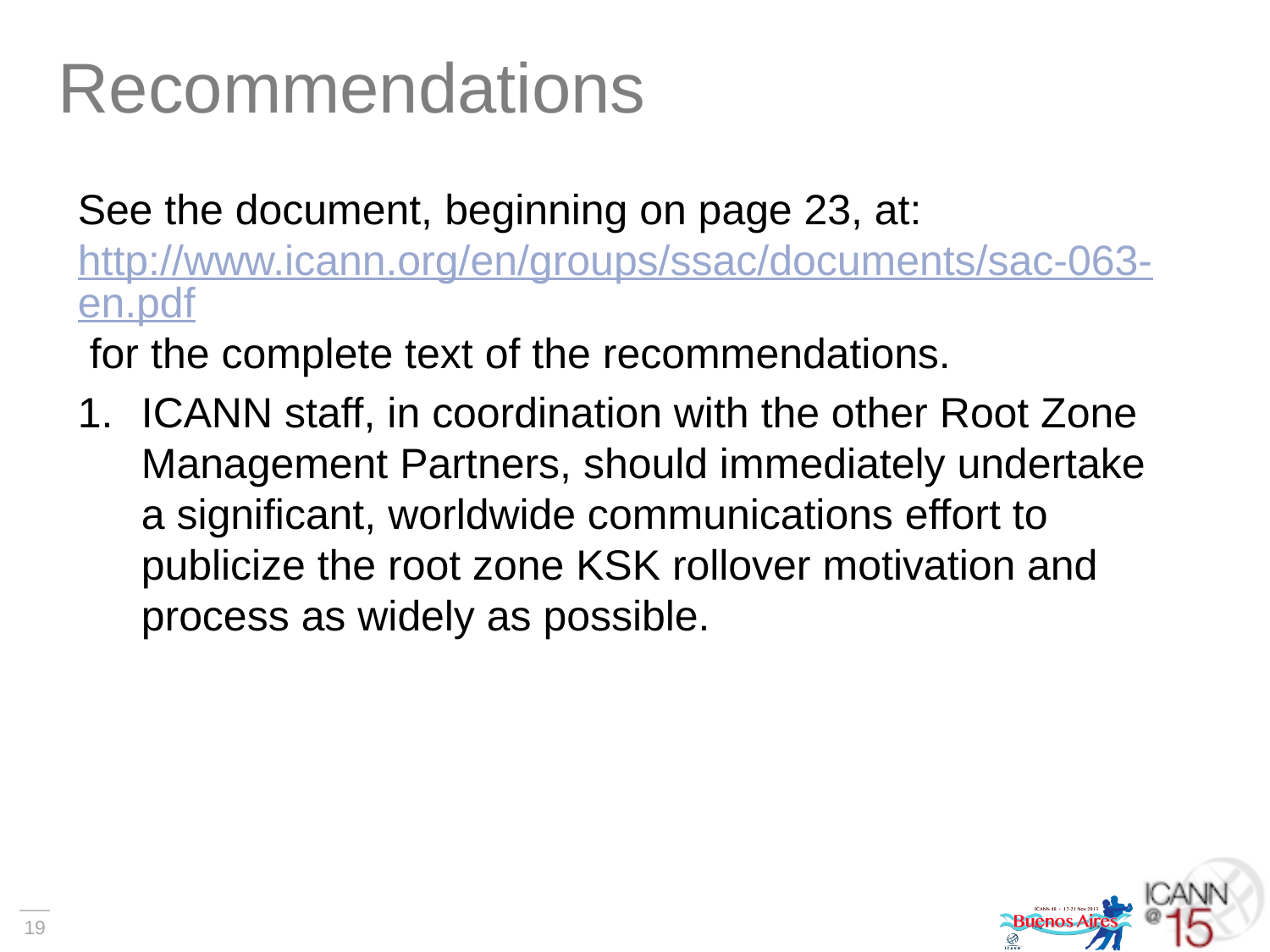

# Recommendations
See the document, beginning on page 23, at: http://www.icann.org/en/groups/ssac/documents/sac-063-en.pdf for the complete text of the recommendations.
ICANN staff, in coordination with the other Root Zone Management Partners, should immediately undertake a significant, worldwide communications effort to publicize the root zone KSK rollover motivation and process as widely as possible.